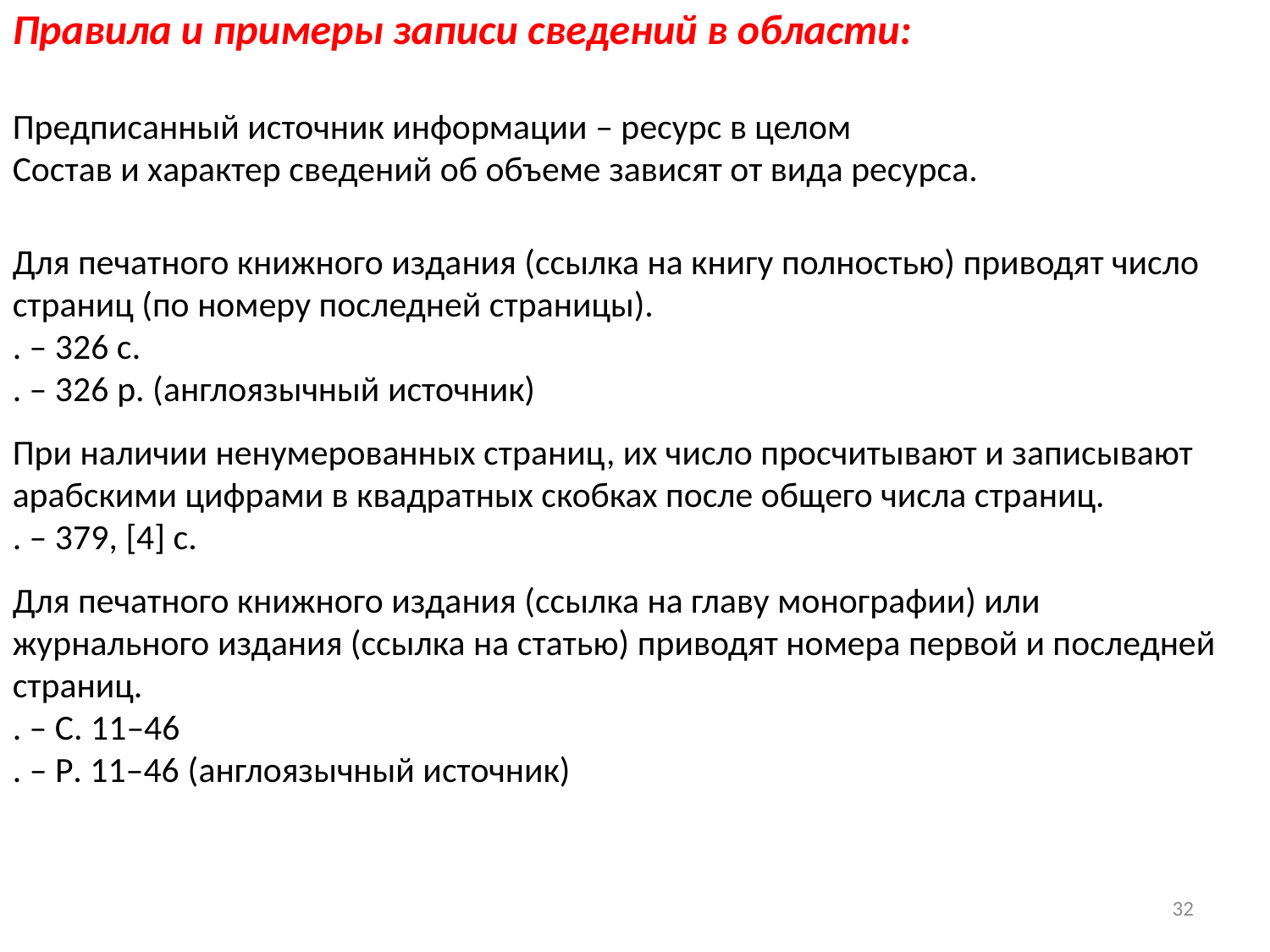

Правила и примеры записи сведений в области:

Предписанный источник информации – ресурс в целом
Состав и характер сведений об объеме зависят от вида ресурса.

Для печатного книжного издания (ссылка на книгу полностью) приводят число страниц (по номеру последней страницы).
. – 326 с.
. – 326 p. (англоязычный источник)
При наличии ненумерованных страниц, их число просчитывают и записывают
арабскими цифрами в квадратных скобках после общего числа страниц.
. – 379, [4] с.
Для печатного книжного издания (ссылка на главу монографии) или журнального издания (ссылка на статью) приводят номера первой и последней страниц.
. – С. 11–46
. – P. 11–46 (англоязычный источник)
32